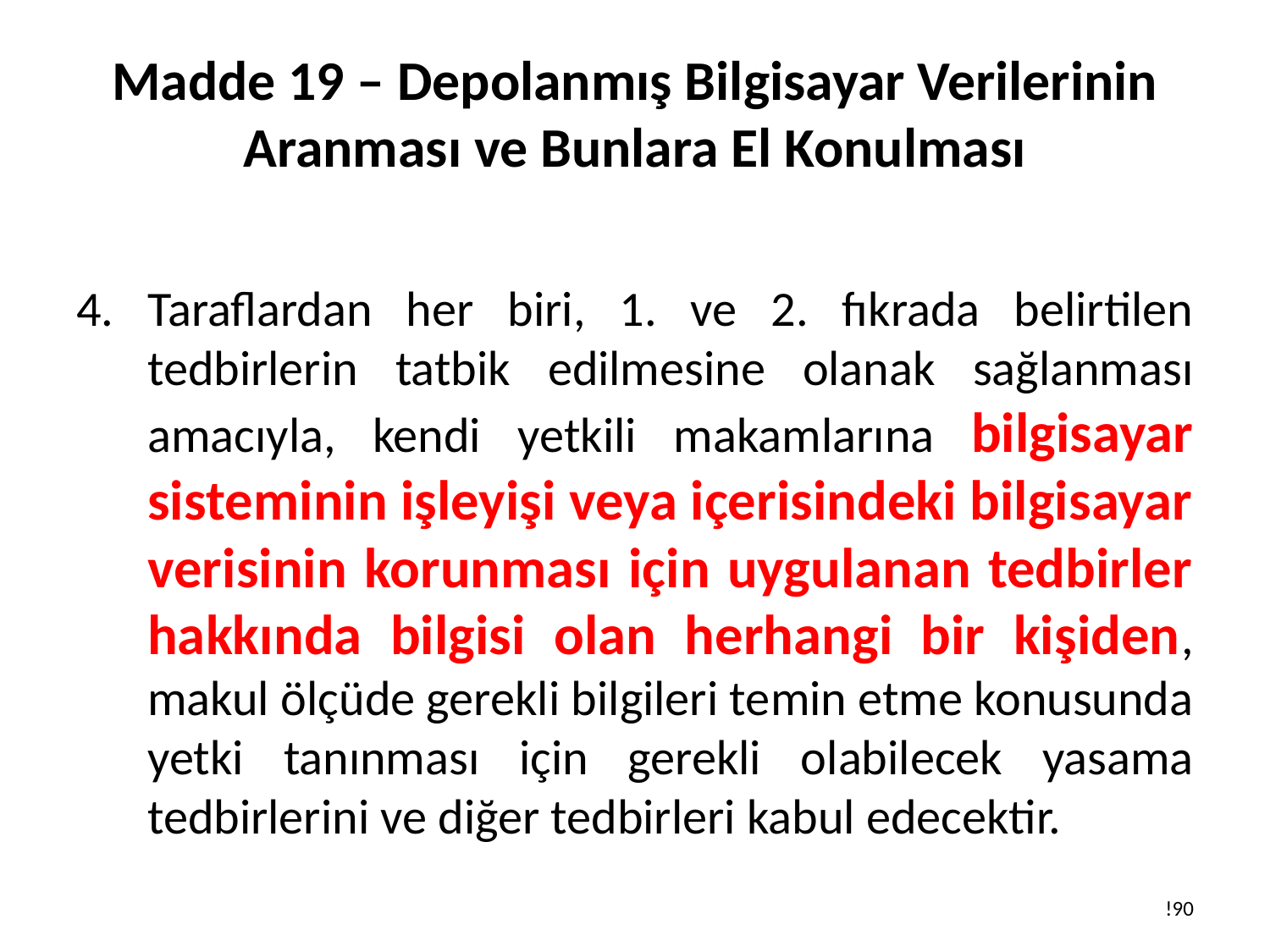

# Madde 19 – Depolanmış Bilgisayar Verilerinin Aranması ve Bunlara El Konulması
Taraflardan her biri, 1. ve 2. fıkrada belirtilen tedbirlerin tatbik edilmesine olanak sağlanması amacıyla, kendi yetkili makamlarına bilgisayar sisteminin işleyişi veya içerisindeki bilgisayar verisinin korunması için uygulanan tedbirler hakkında bilgisi olan herhangi bir kişiden, makul ölçüde gerekli bilgileri temin etme konusunda yetki tanınması için gerekli olabilecek yasama tedbirlerini ve diğer tedbirleri kabul edecektir.
!90